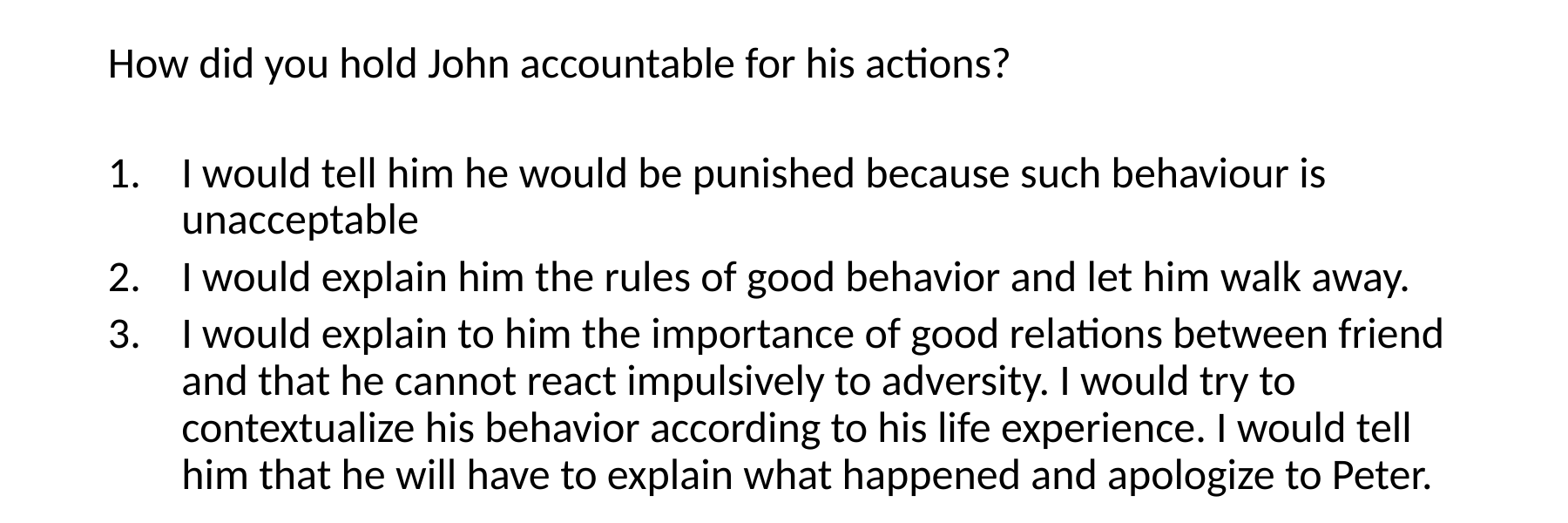

How did you hold John accountable for his actions?
I would tell him he would be punished because such behaviour is unacceptable
I would explain him the rules of good behavior and let him walk away.
I would explain to him the importance of good relations between friend and that he cannot react impulsively to adversity. I would try to contextualize his behavior according to his life experience. I would tell him that he will have to explain what happened and apologize to Peter.